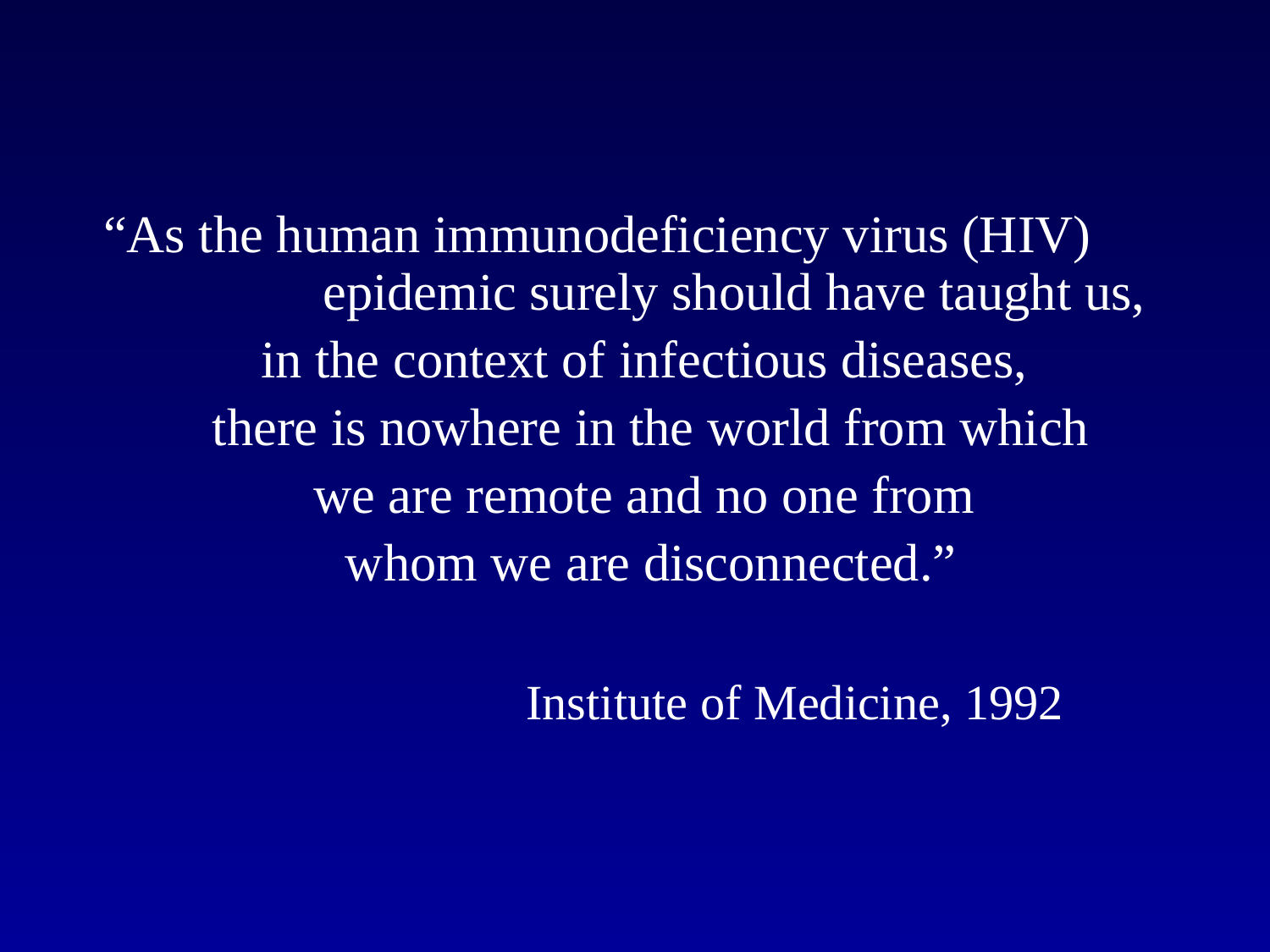

“As the human immunodeficiency virus (HIV)                  epidemic surely should have taught us,
    in the context of infectious diseases,
    there is nowhere in the world from which
    we are remote and no one from
    whom we are disconnected.”

				Institute of Medicine, 1992